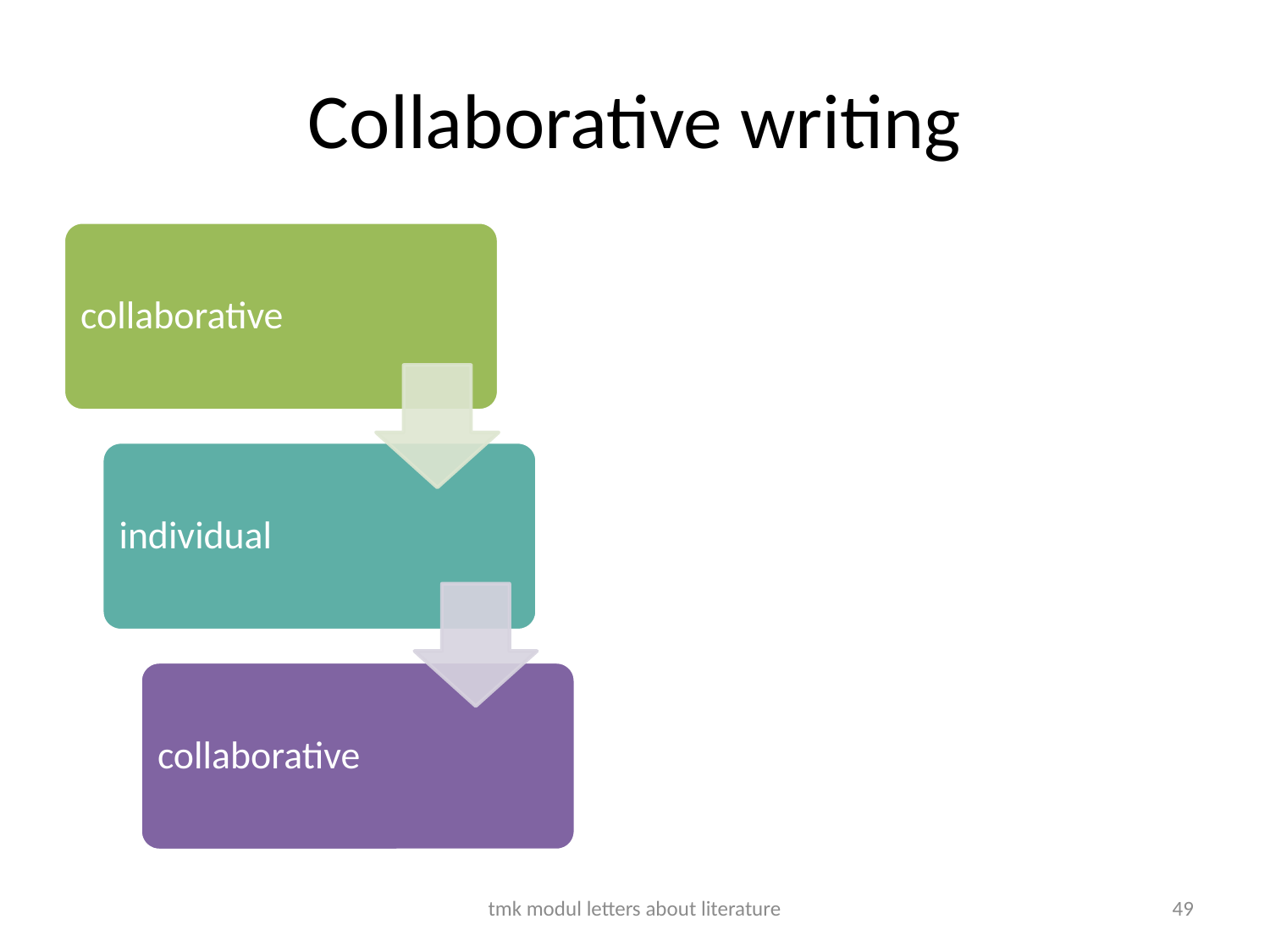

# Collaborative writing

collaborative
individual
collaborative

tmk modul letters about literature
49